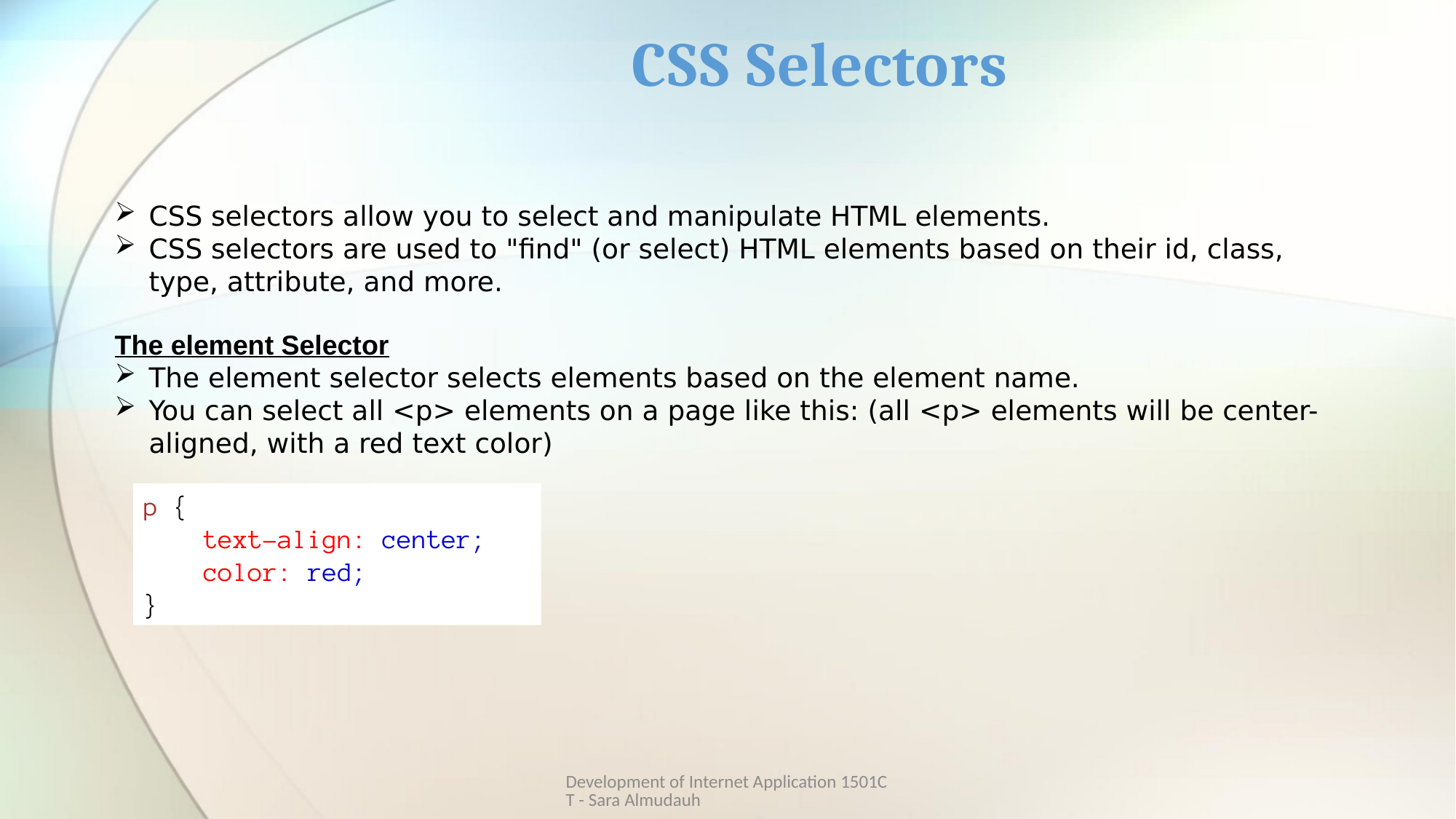

# CSS Selectors
CSS selectors allow you to select and manipulate HTML elements.
CSS selectors are used to "find" (or select) HTML elements based on their id, class, type, attribute, and more.
The element Selector
The element selector selects elements based on the element name.
You can select all <p> elements on a page like this: (all <p> elements will be center-aligned, with a red text color)
p {
    text-align: center;
    color: red;
}
Development of Internet Application 1501CT - Sara Almudauh